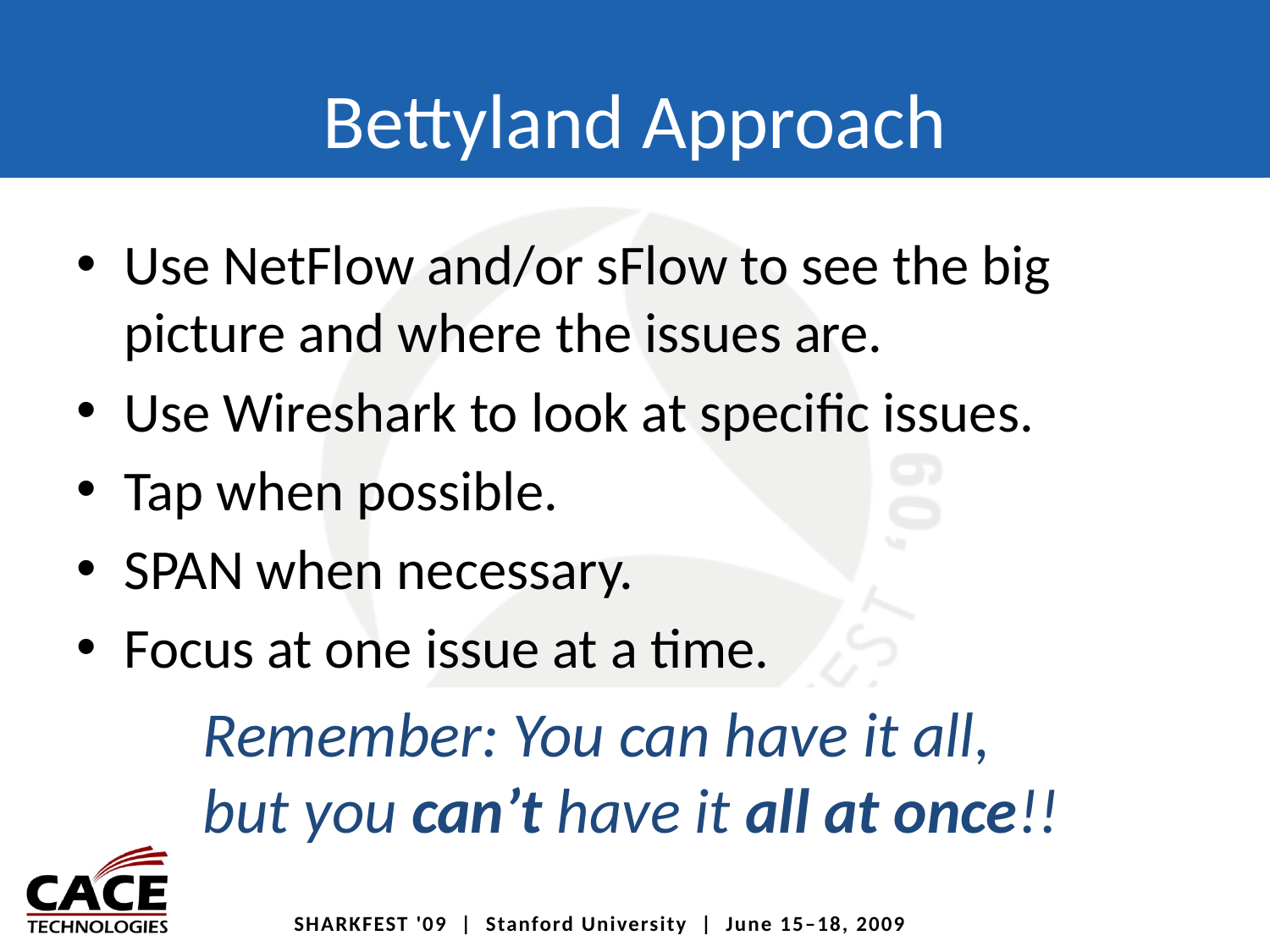

# Bettyland Approach
Use NetFlow and/or sFlow to see the big picture and where the issues are.
Use Wireshark to look at specific issues.
Tap when possible.
SPAN when necessary.
Focus at one issue at a time.
Remember: You can have it all,
but you can’t have it all at once!!